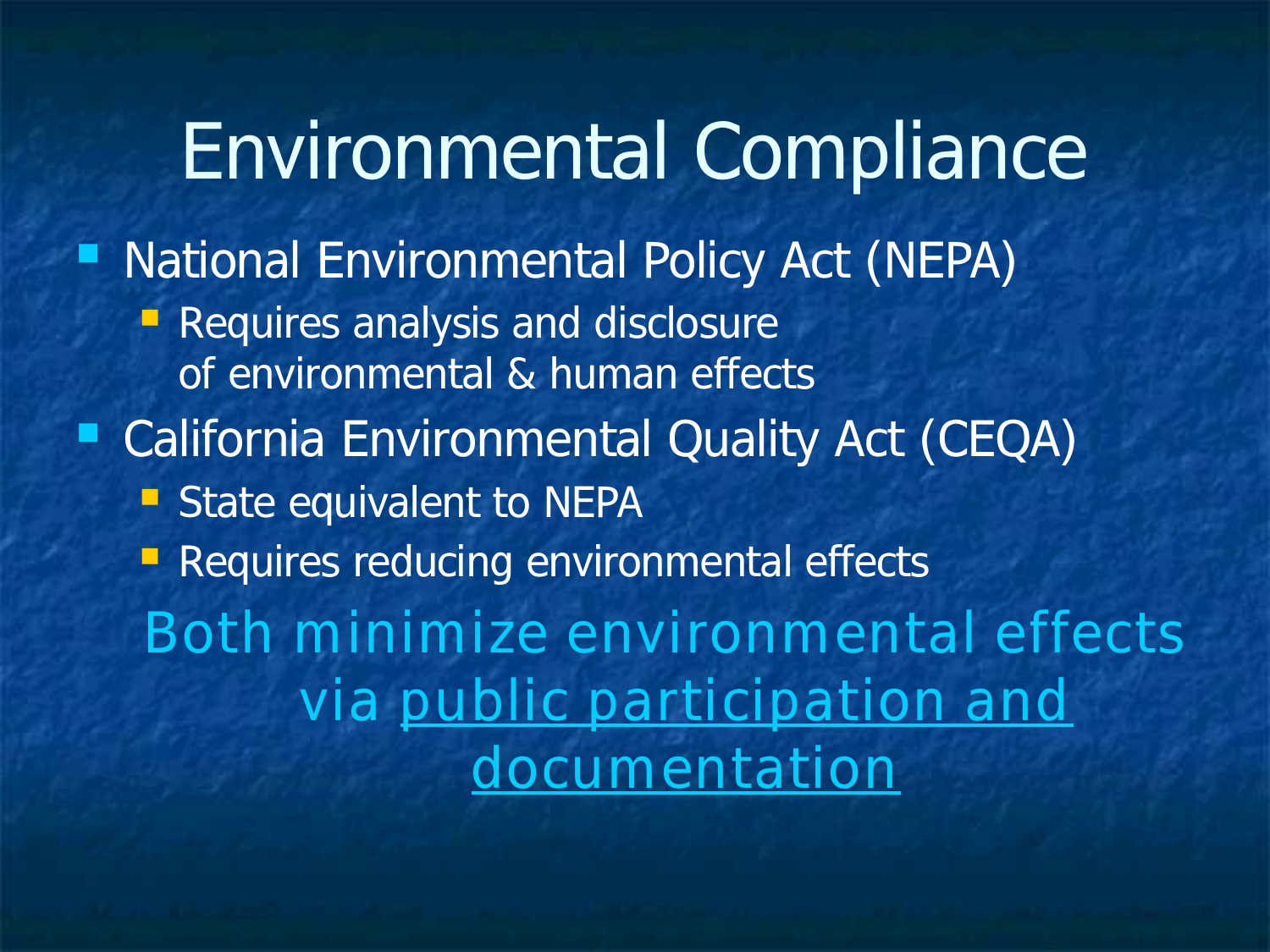

# Environmental Compliance
National Environmental Policy Act (NEPA)
Requires analysis and disclosure
of environmental & human effects
California Environmental Quality Act (CEQA)
State equivalent to NEPA
Requires reducing environmental effects
Both minimize environmental effects via public participation and documentation